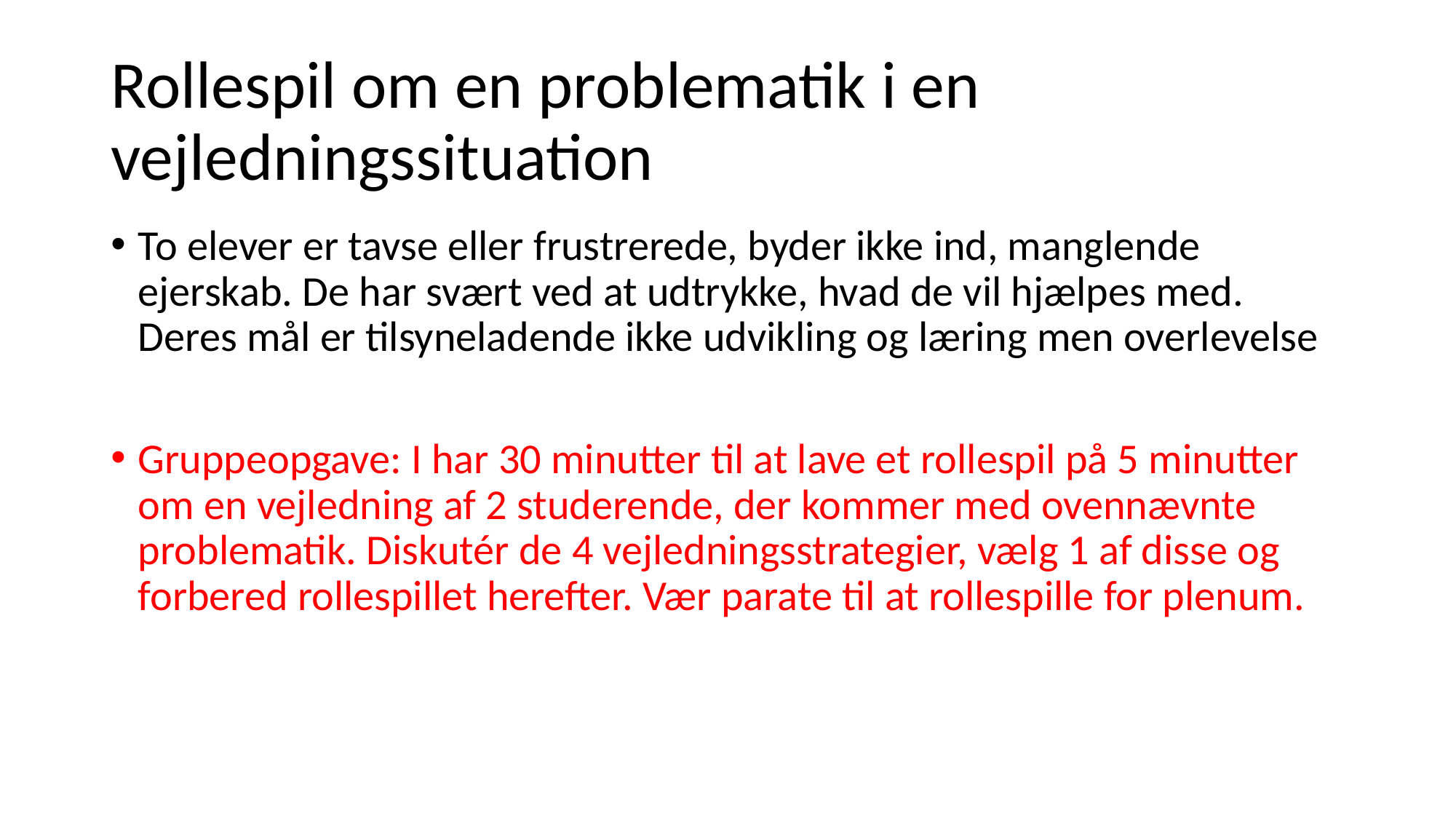

# Rollespil om en problematik i en vejledningssituation
To elever er tavse eller frustrerede, byder ikke ind, manglende ejerskab. De har svært ved at udtrykke, hvad de vil hjælpes med. Deres mål er tilsyneladende ikke udvikling og læring men overlevelse

Gruppeopgave: I har 30 minutter til at lave et rollespil på 5 minutter om en vejledning af 2 studerende, der kommer med ovennævnte problematik. Diskutér de 4 vejledningsstrategier, vælg 1 af disse og forbered rollespillet herefter. Vær parate til at rollespille for plenum.